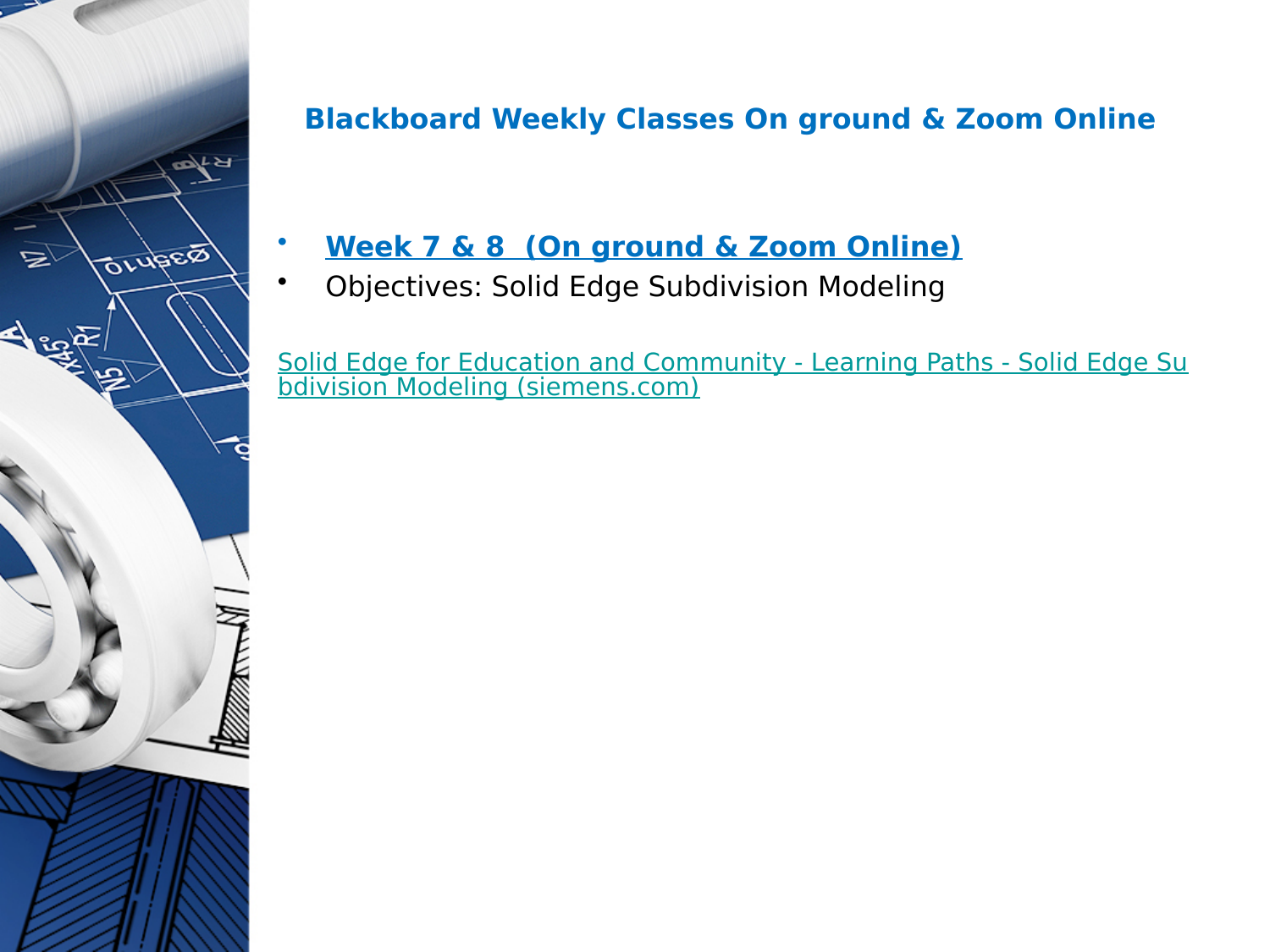

# Blackboard Weekly Classes On ground & Zoom Online
Week 7 & 8  (On ground & Zoom Online)
Objectives: Solid Edge Subdivision Modeling

Solid Edge for Education and Community - Learning Paths - Solid Edge Subdivision Modeling (siemens.com)